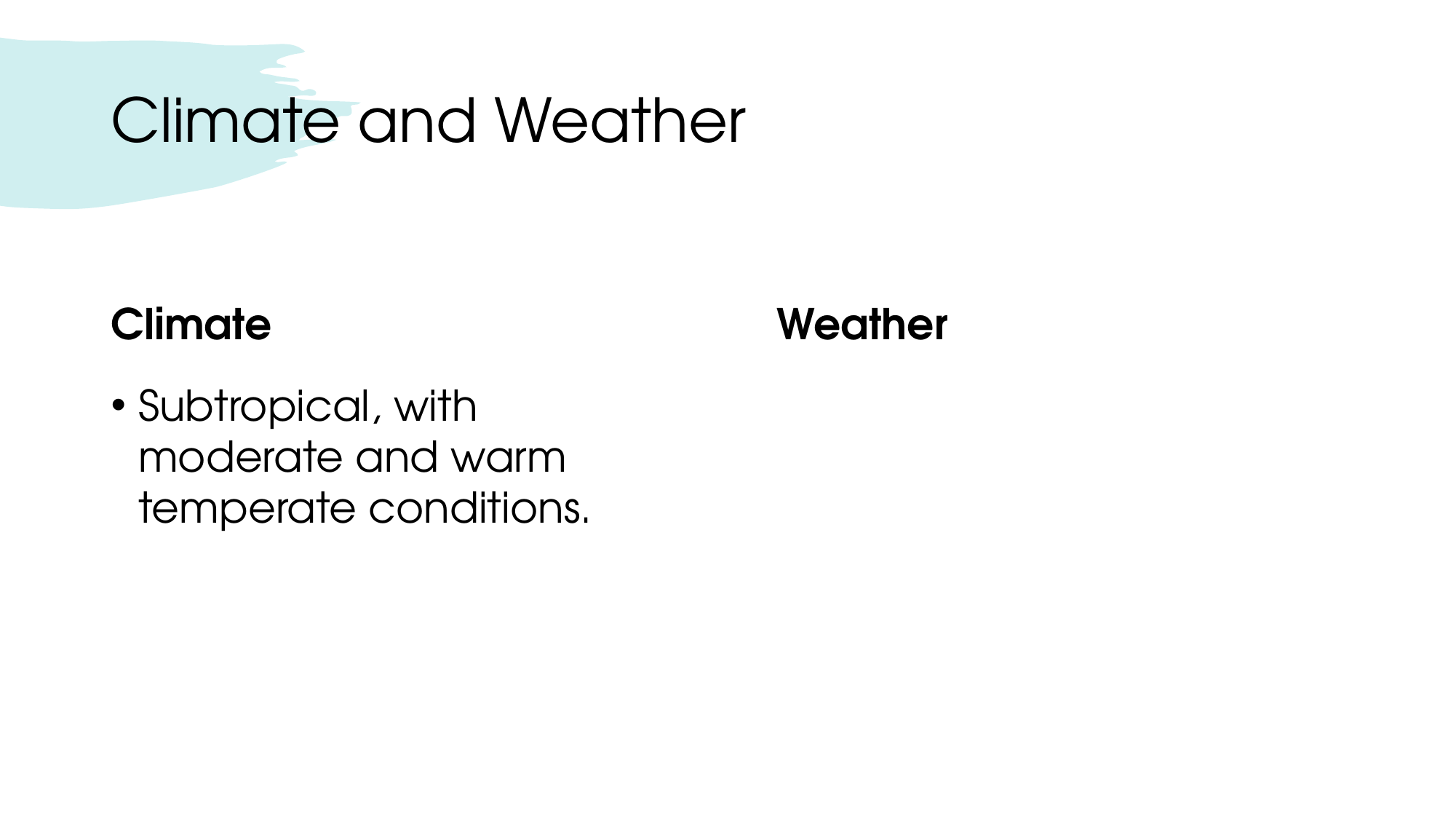

# Climate and Weather
Climate
Weather
Subtropical, with moderate and warm temperate conditions.